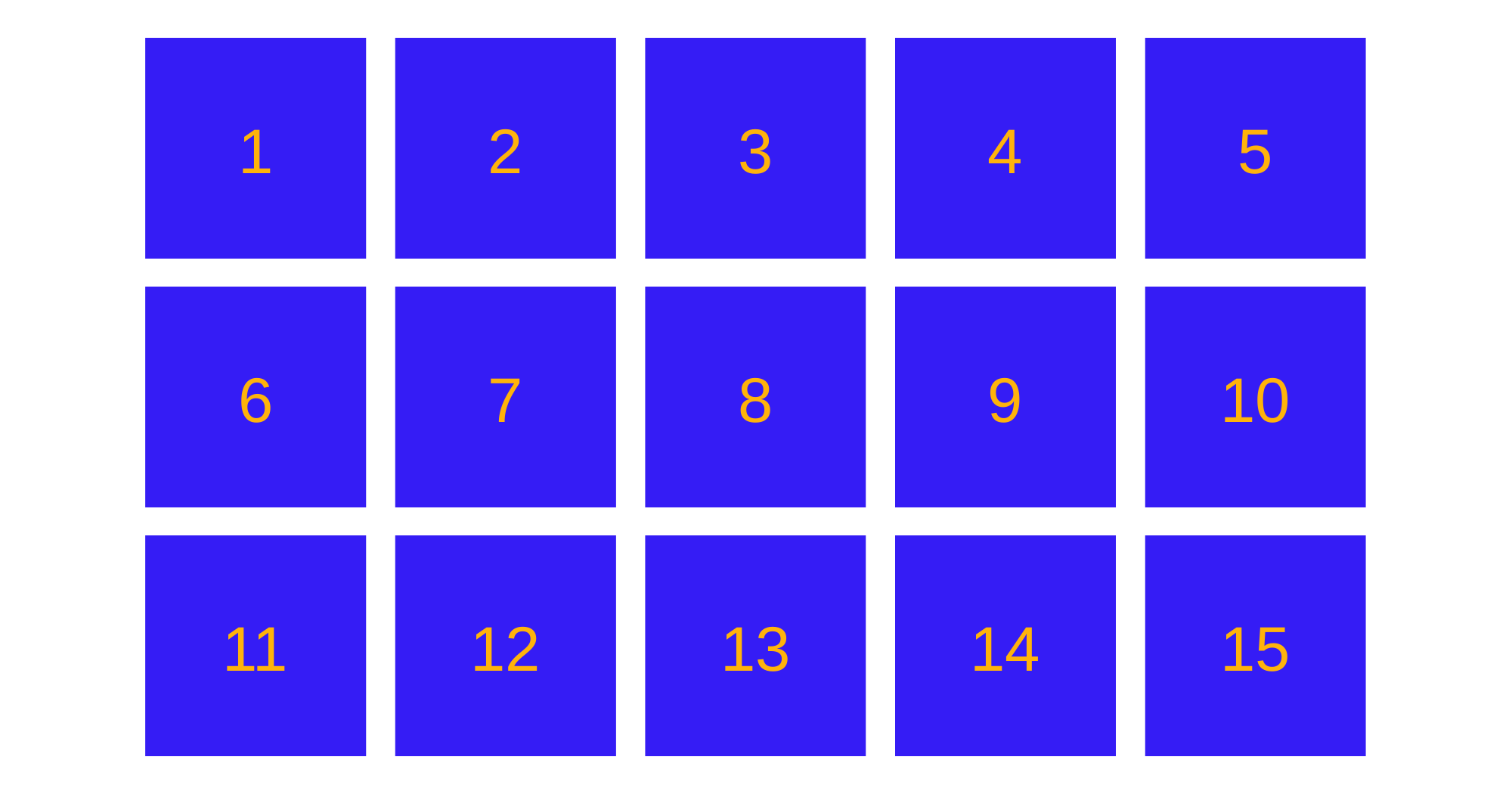

BLACK HOLES
1
NUCLEAR FUSION
2
GRAVITATIONAL WAVES
3
SIZE OF THE UNIVERSE
4
PLUTO REDEFINITION
5
BIG BANG
6
DEFINITION OF A MOON
7
DARK MATTER
8
EXPANSION OF THE UNIVERSE
9
TIME DILATION
10
STELLAR DISTANCES
11
TIDAL LOCKING
12
REDSHIFT
13
MOON PHASES
14
NEUTRON STARS
15